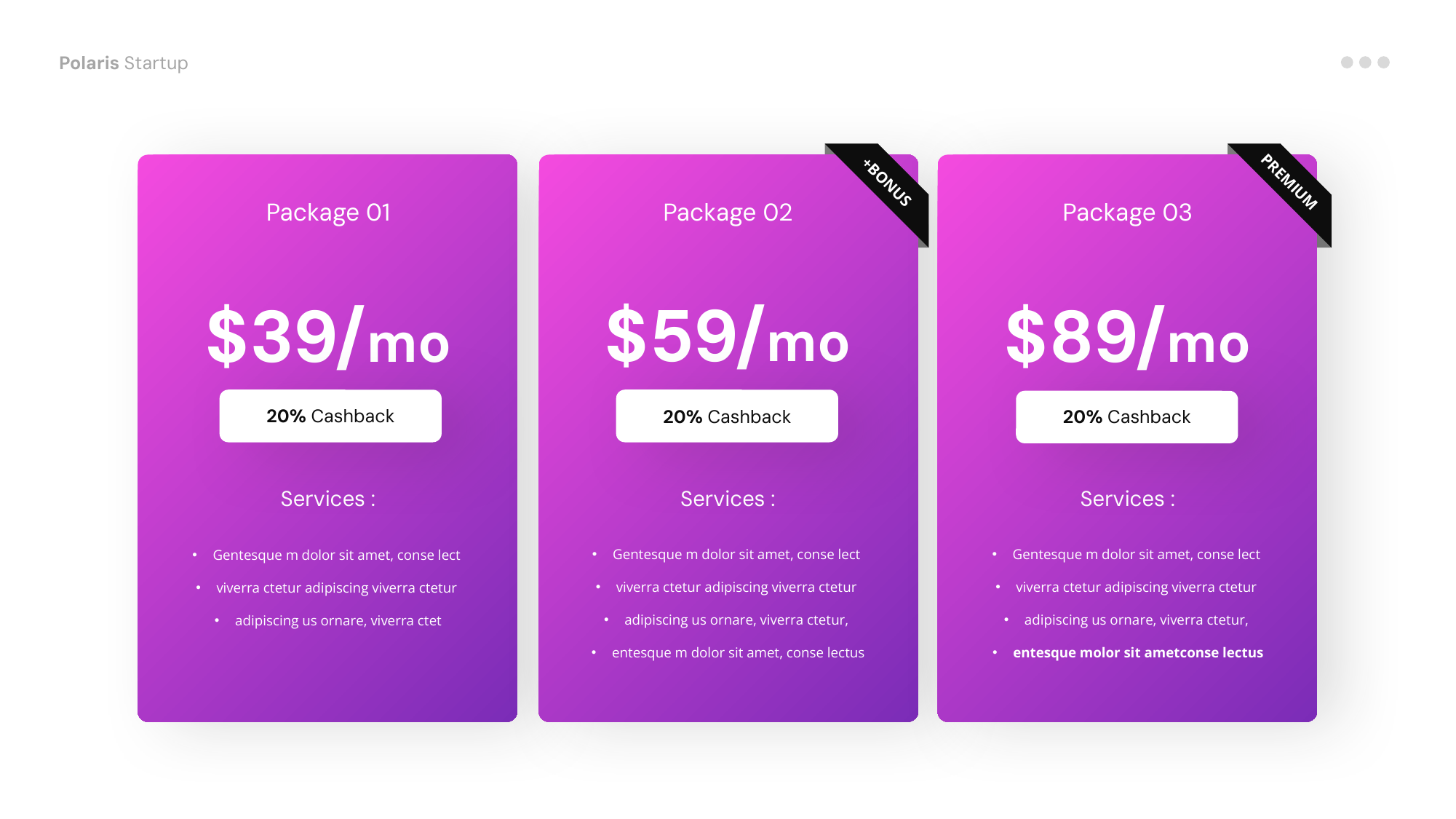

Polaris Startup

PREMIUM
+BONUS
Package 01
Package 02
Package 03

$59/mo
$39/mo
$89/mo

20% Cashback
20% Cashback
20% Cashback
Services :
Services :
Services :
Gentesque m dolor sit amet, conse lect
viverra ctetur adipiscing viverra ctetur
adipiscing us ornare, viverra ctetur,
entesque molor sit ametconse lectus
Gentesque m dolor sit amet, conse lect
viverra ctetur adipiscing viverra ctetur
adipiscing us ornare, viverra ctetur,
entesque m dolor sit amet, conse lectus
Gentesque m dolor sit amet, conse lect
viverra ctetur adipiscing viverra ctetur
adipiscing us ornare, viverra ctet